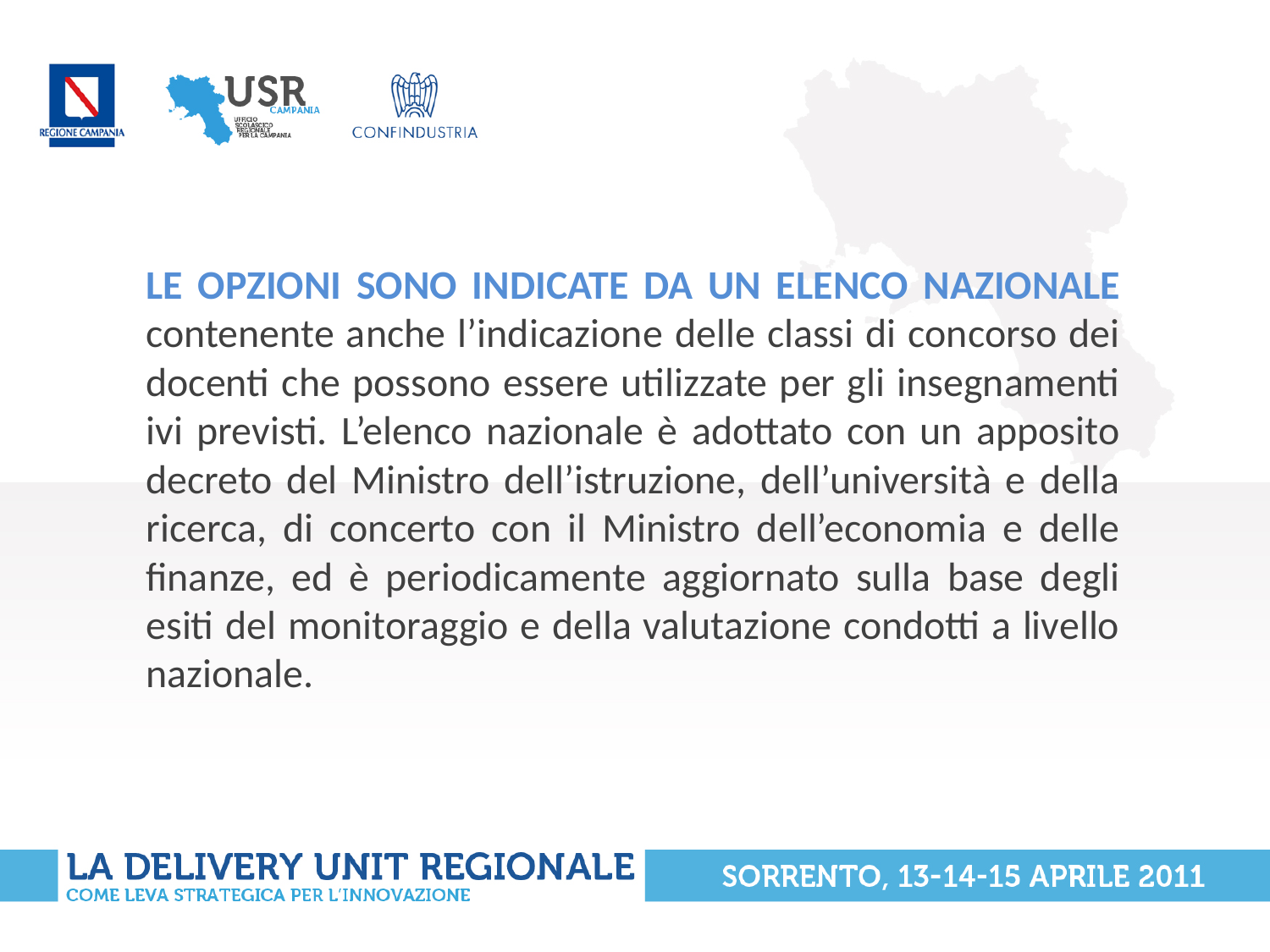

# Le opzioni sono indicate da un elenco nazionale contenente anche l’indicazione delle classi di concorso dei docenti che possono essere utilizzate per gli insegnamenti ivi previsti. L’elenco nazionale è adottato con un apposito decreto del Ministro dell’istruzione, dell’università e della ricerca, di concerto con il Ministro dell’economia e delle finanze, ed è periodicamente aggiornato sulla base degli esiti del monitoraggio e della valutazione condotti a livello nazionale.